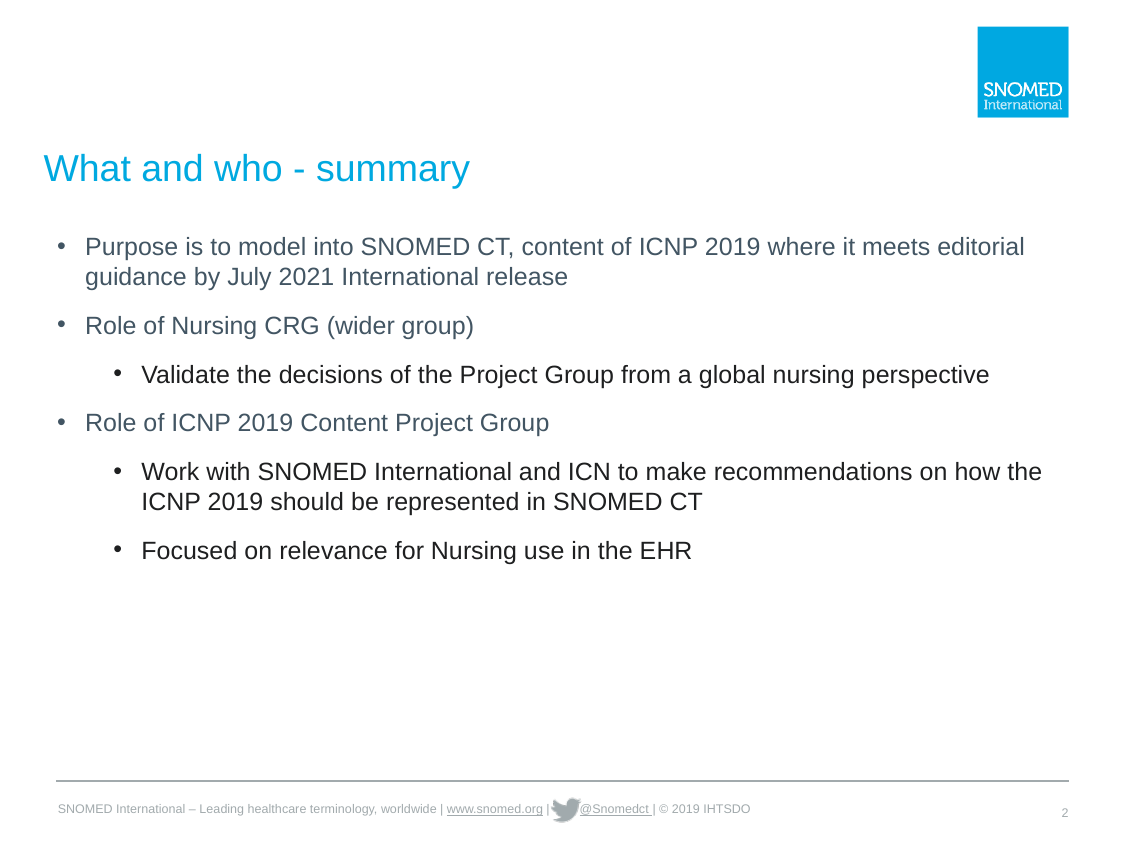

# What and who - summary
Purpose is to model into SNOMED CT, content of ICNP 2019 where it meets editorial guidance by July 2021 International release
Role of Nursing CRG (wider group)
Validate the decisions of the Project Group from a global nursing perspective
Role of ICNP 2019 Content Project Group
Work with SNOMED International and ICN to make recommendations on how the ICNP 2019 should be represented in SNOMED CT
Focused on relevance for Nursing use in the EHR

2